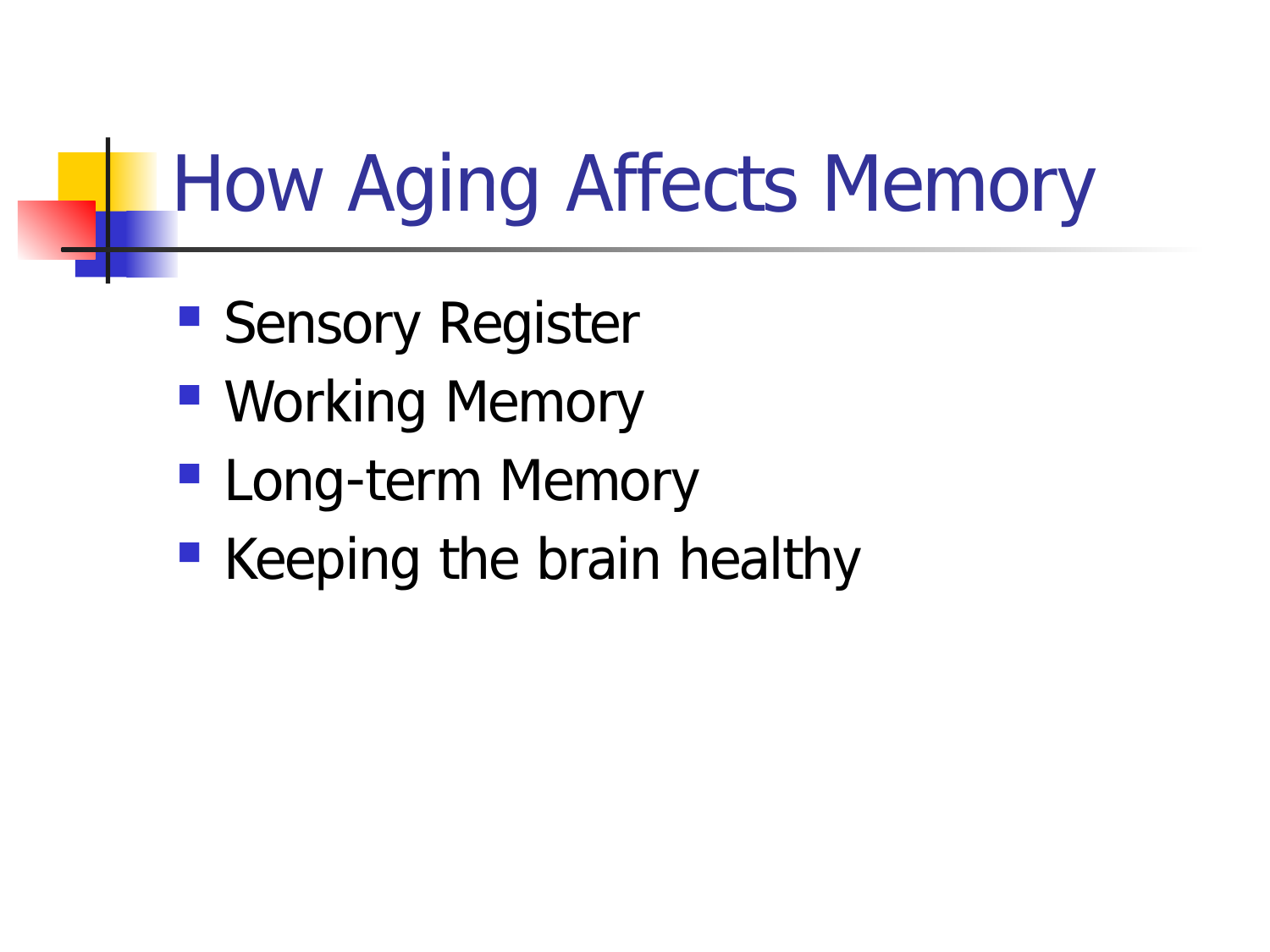

# How Aging Affects Memory
Sensory Register
Working Memory
Long-term Memory
Keeping the brain healthy